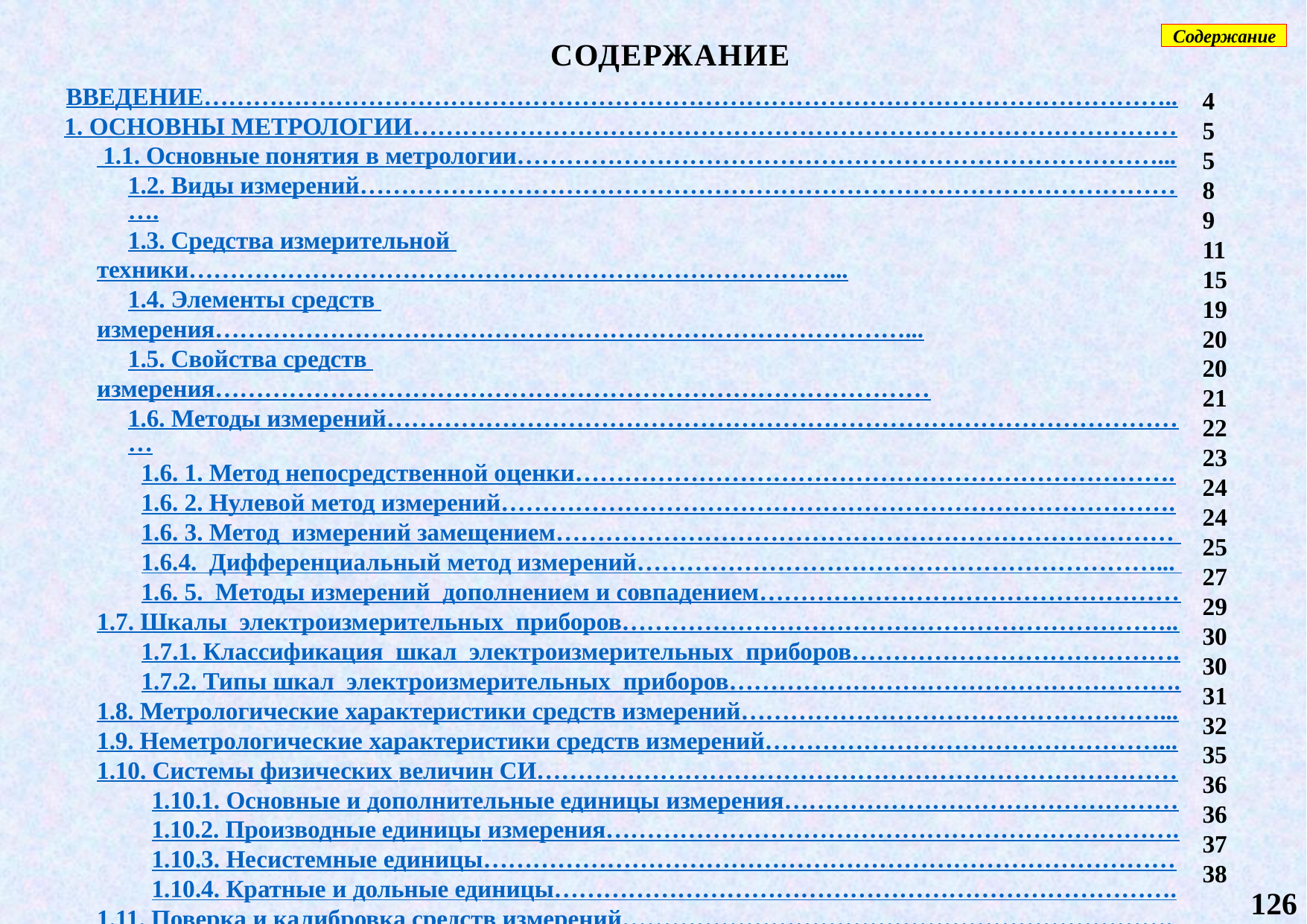

Содержание
СОДЕРЖАНИЕ
ВВЕДЕНИЕ………………………………………………………………………………………………………..
1. ОСНОВНЫ МЕТРОЛОГИИ…………………………………………………………………………………
 1.1. Основные понятия в метрологии……………………………………………………………………...
1.2. Виды измерений………………………………………………………………………………………….
1.3. Средства измерительной техники……………………………………………………………………...
1.4. Элементы средств измерения…………………………………………………………………………...
1.5. Свойства средств измерения……………………………………………………………………………
1.6. Методы измерений………………………………………………………………………………………
1.6. 1. Метод непосредственной оценки……………………………………………………………….
1.6. 2. Нулевой метод измерений……………………………………………………………………….
1.6. 3. Метод  измерений замещением…………………………………………………………………
1.6.4.  Дифференциальный метод измерений………………………………………………………...
1.6. 5.  Методы измерений  дополнением и совпадением……………………………………………
1.7. Шкалы  электроизмерительных  приборов…………………………………………………………..
1.7.1. Классификация  шкал  электроизмерительных  приборов………………………………….
1.7.2. Типы шкал  электроизмерительных  приборов……………………………………………….
1.8. Метрологические характеристики средств измерений……………………………………………...
1.9. Неметрологические характеристики средств измерений…………………………………………...
1.10. Системы физических величин СИ……………………………………………………………………
1.10.1. Основные и дополнительные единицы измерения…………………………………………
1.10.2. Производные единицы измерения…………………………………………………………….
1.10.3. Несистемные единицы…………………………………………………………………………
1.10.4. Кратные и дольные единицы………………………………………………………………….
1.11. Поверка и калибровка средств измерений………………………………………………………….
1.11.1. Поверка средств измерений…………………………………………………………………...
1.11.2. Калибровка средств измерений……………………………………………………………….
 1.11.3. Отличие поверки от калибровки средств измерений……………………………………..
4
5
5
8
9
11
15
19
20
20
21
22
23
24
24
25
27
29
30
30
31
32
35
36
36
37
38
126